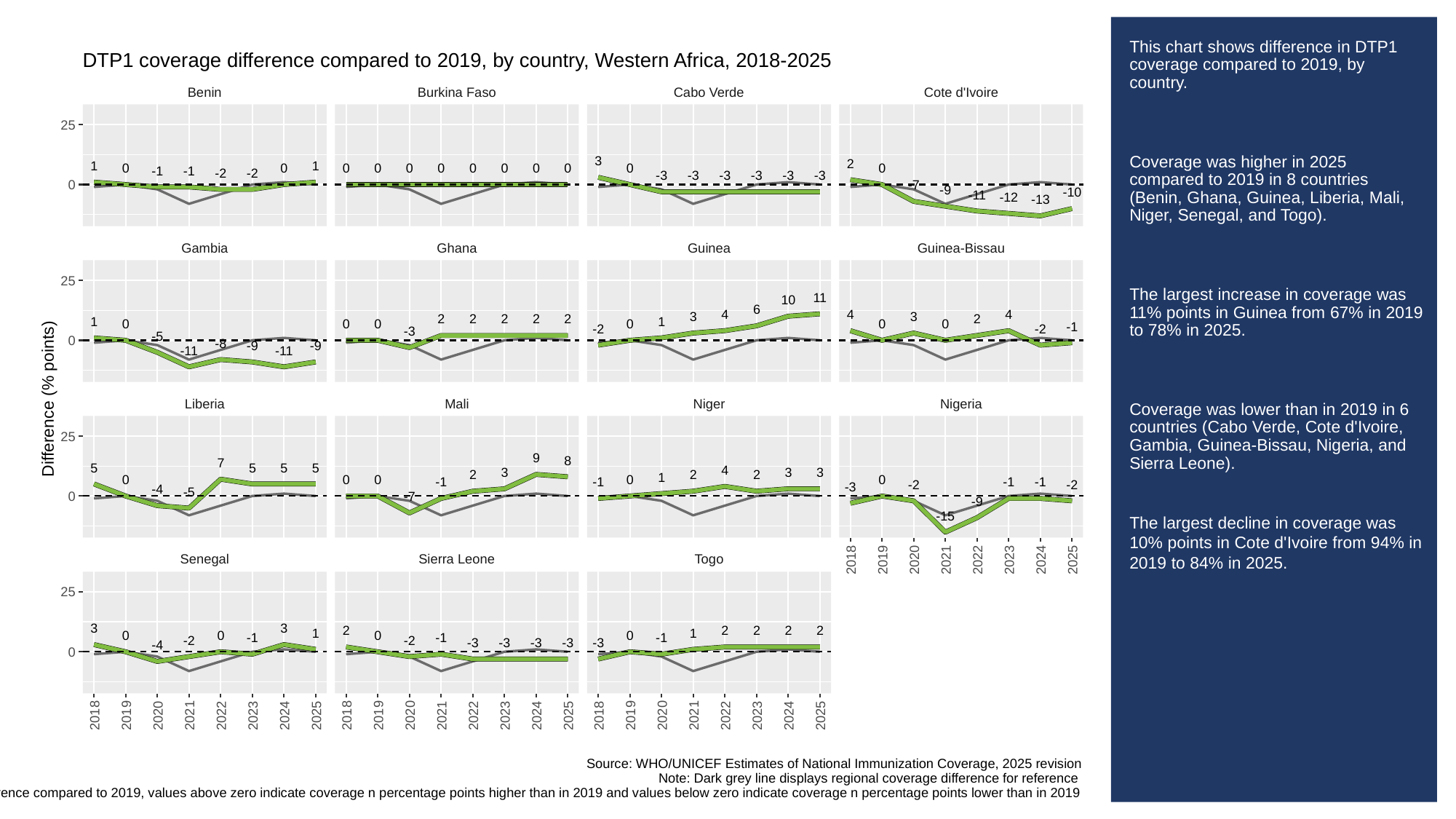

# This chart shows difference in DTP1 coverage compared to 2019, by country.

Coverage was higher in 2025 compared to 2019 in 8 countries (Benin, Ghana, Guinea, Liberia, Mali, Niger, Senegal, and Togo).

The largest increase in coverage was 11% points in Guinea from 67% in 2019 to 78% in 2025.

Coverage was lower than in 2019 in 6 countries (Cabo Verde, Cote d'Ivoire, Gambia, Guinea-Bissau, Nigeria, and Sierra Leone).

The largest decline in coverage was 10% points in Cote d'Ivoire from 94% in 2019 to 84% in 2025.

DTP1 coverage difference compared to 2019, by country, Western Africa, 2018-2025
Benin
Burkina Faso
Cabo Verde
Cote d'Ivoire

25

3
2
1
1
0
0
0
0
0
0
0
0
0
0
0
0
-1
-1
-2
-2
-3
-3
-3
-3
-3
-3

0
-7

-9
-10
-11
-12
-13

Gambia
Ghana
Guinea
Guinea-Bissau

25

11
10
6
4
4
4

3
3

2
2
2
2
2
2
1
1
0
0
0
0
0
0
-1
-2
-2
-3

-5

0

-8

-9
-9
-11
-11

Difference (% points)
Liberia
Mali
Niger
Nigeria

25

9
8
7
5
5
5
5
4

3
3
3
2
2
2
1

0
0
0
0
0
-1
-1
-1
-1

-2
-2
-3
-4

-5
0
-7

-9
-15

Senegal
Sierra Leone
Togo
2018
2019
2020
2021
2022
2023
2024
2025

25

3
3
2
2
2
2
2
1
1
0
0
0
0
-1
-1
-1
-2
-2
-3
-3
-3
-3
-3
-4

0

2018
2019
2020
2021
2022
2023
2024
2025
2018
2019
2020
2021
2022
2023
2024
2025
2018
2019
2020
2021
2022
2023
2024
2025
Source: WHO/UNICEF Estimates of National Immunization Coverage, 2025 revision
Note: Dark grey line displays regional coverage difference for reference
When looking at coverage difference compared to 2019, values above zero indicate coverage n percentage points higher than in 2019 and values below zero indicate coverage n percentage points lower than in 2019